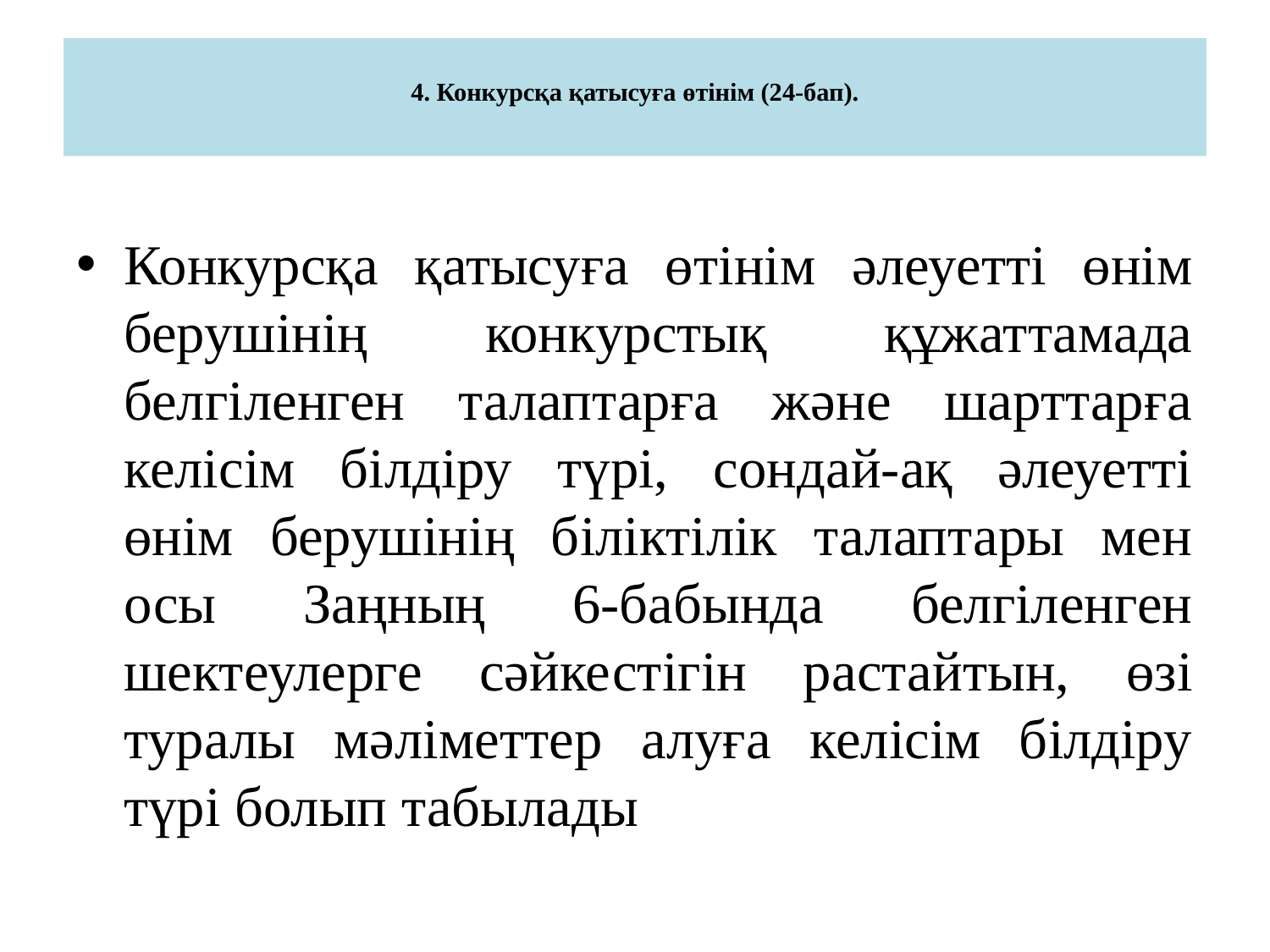

# 4. Конкурсқа қатысуға өтінім (24-бап).
Конкурсқа қатысуға өтінім әлеуетті өнім берушінің конкурстық құжаттамада белгіленген талаптарға және шарттарға келісім білдіру түрі, сондай-ақ әлеуетті өнім берушінің біліктілік талаптары мен осы Заңның 6-бабында белгіленген шектеулерге сәйкестігін растайтын, өзі туралы мәліметтер алуға келісім білдіру түрі болып табылады